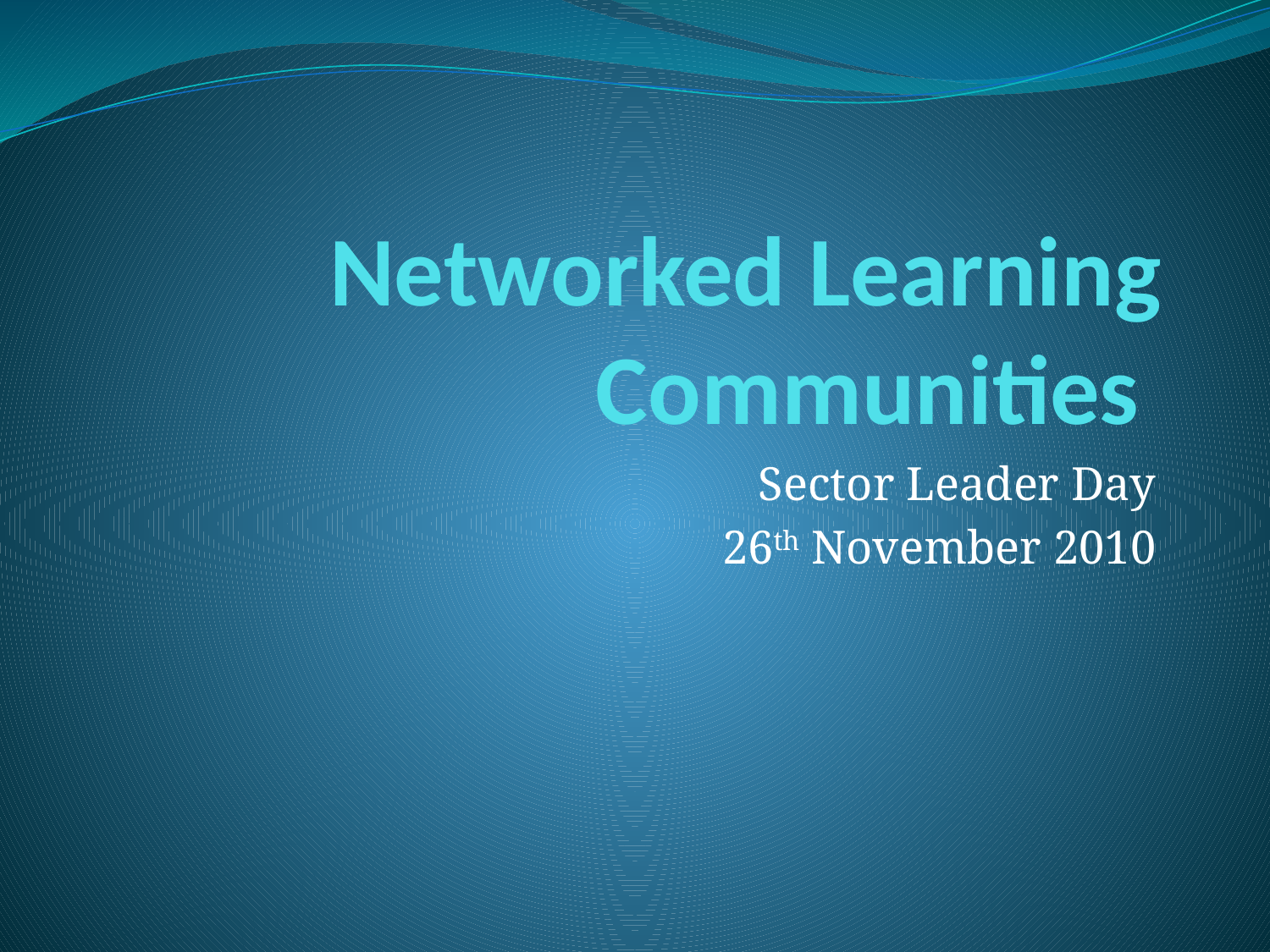

# Networked Learning Communities
Sector Leader Day
26th November 2010